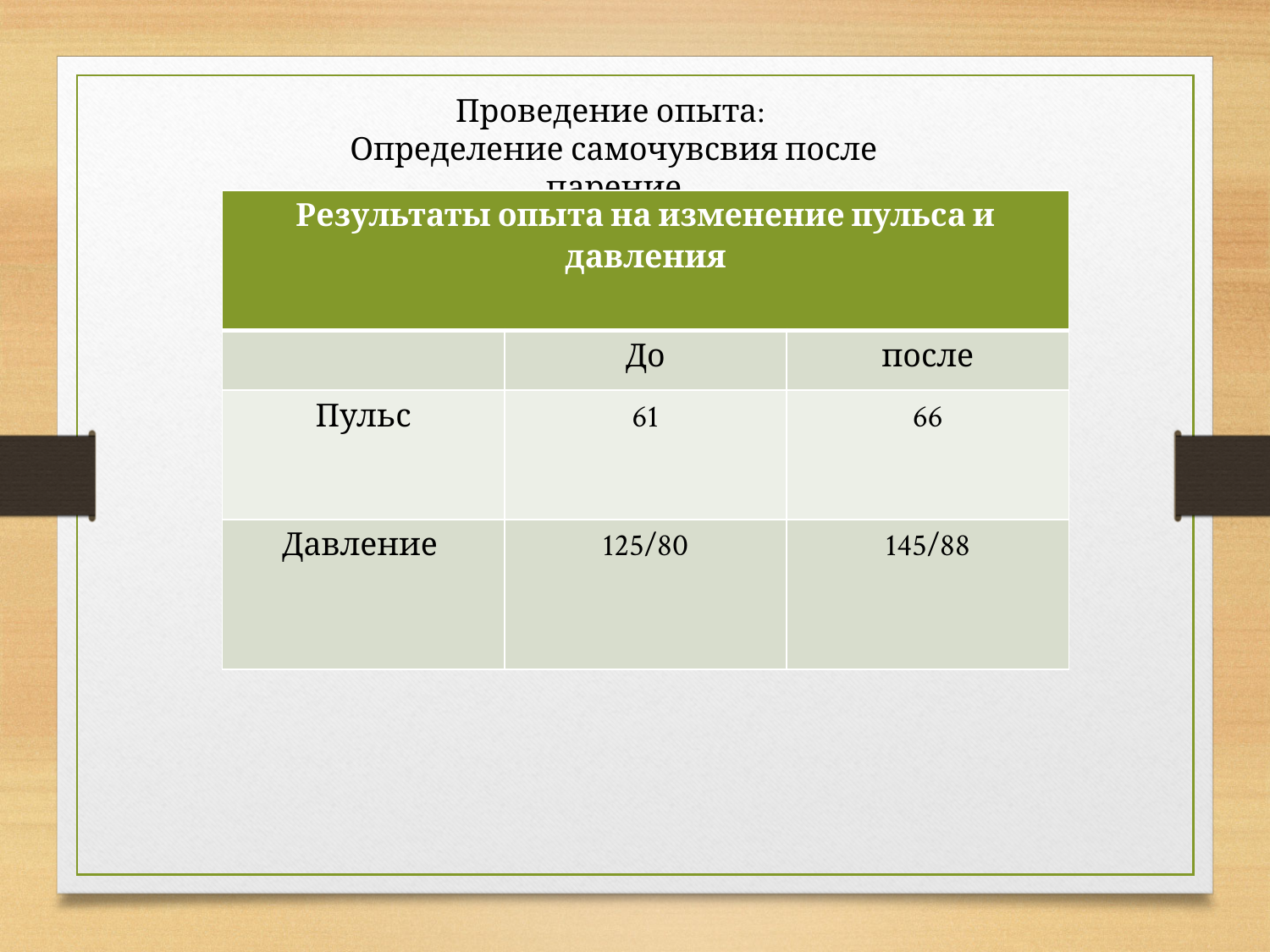

Проведение опыта:
Определение самочувсвия после парение
| Результаты опыта на изменение пульса и давления |  |  |
| --- | --- | --- |
|  | До | после |
| Пульс | 61 | 66 |
| Давление | 125/80 | 145/88 |